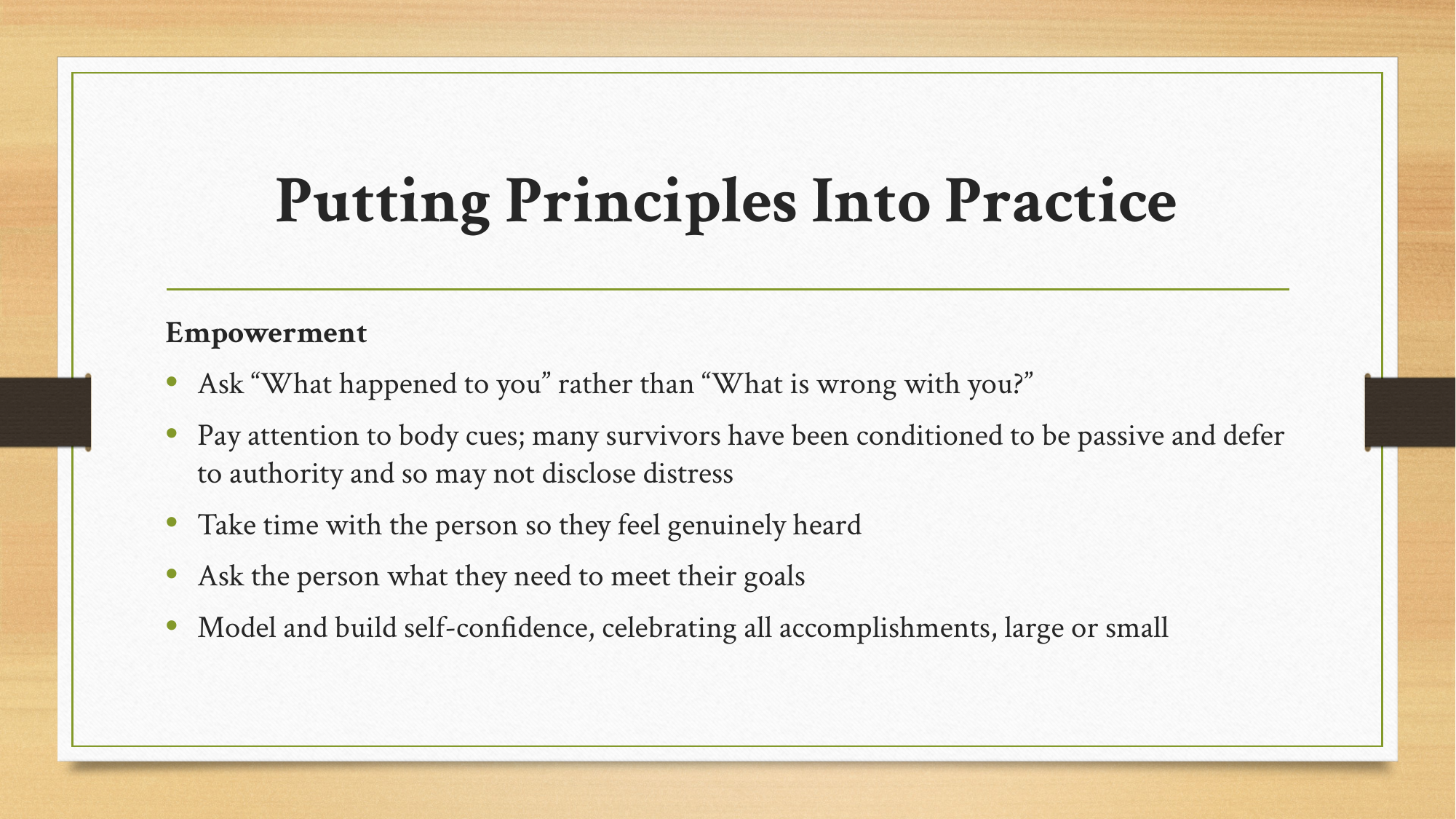

# Putting Principles Into Practice
Empowerment
Ask “What happened to you” rather than “What is wrong with you?”
Pay attention to body cues; many survivors have been conditioned to be passive and defer to authority and so may not disclose distress
Take time with the person so they feel genuinely heard
Ask the person what they need to meet their goals
Model and build self-confidence, celebrating all accomplishments, large or small